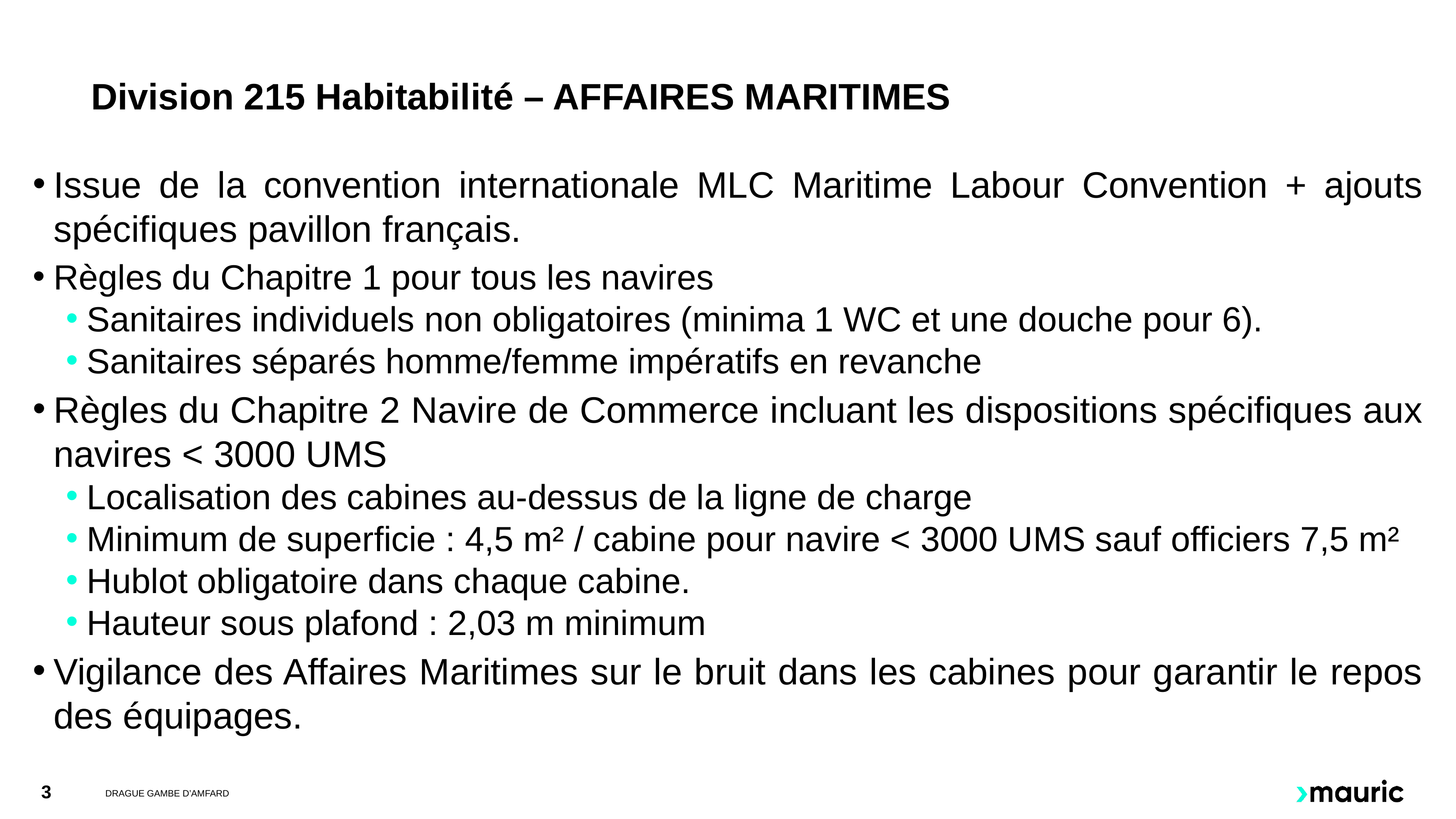

# Division 215 Habitabilité – AFFAIRES MARITIMES
Issue de la convention internationale MLC Maritime Labour Convention + ajouts spécifiques pavillon français.
Règles du Chapitre 1 pour tous les navires
Sanitaires individuels non obligatoires (minima 1 WC et une douche pour 6).
Sanitaires séparés homme/femme impératifs en revanche
Règles du Chapitre 2 Navire de Commerce incluant les dispositions spécifiques aux navires < 3000 UMS
Localisation des cabines au-dessus de la ligne de charge
Minimum de superficie : 4,5 m² / cabine pour navire < 3000 UMS sauf officiers 7,5 m²
Hublot obligatoire dans chaque cabine.
Hauteur sous plafond : 2,03 m minimum
Vigilance des Affaires Maritimes sur le bruit dans les cabines pour garantir le repos des équipages.

3